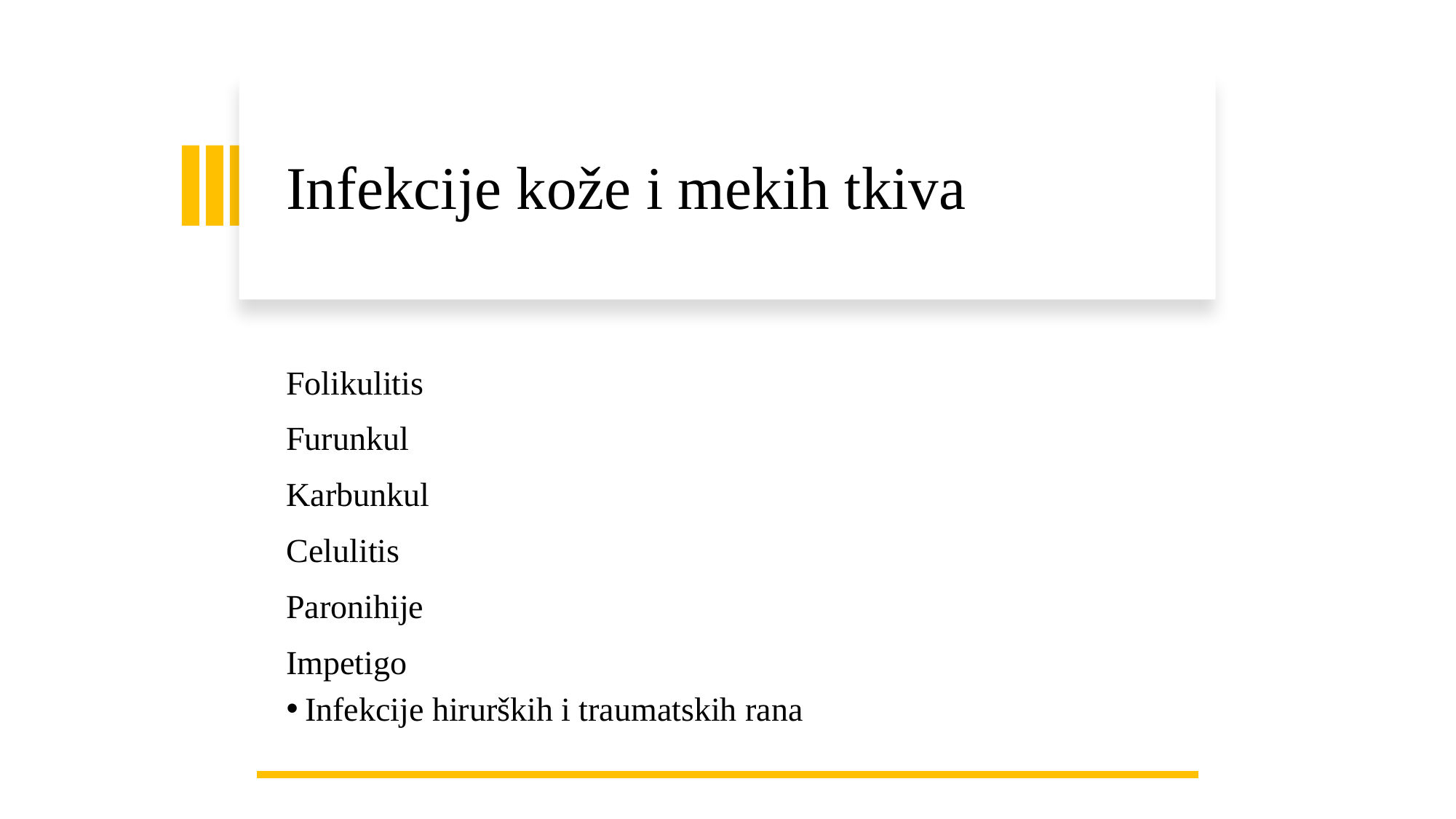

# Infekcije kože i mekih tkiva

Folikulitis
Furunkul
Karbunkul
Celulitis
Paronihije
Impetigo
Infekcije hirurških i traumatskih rana